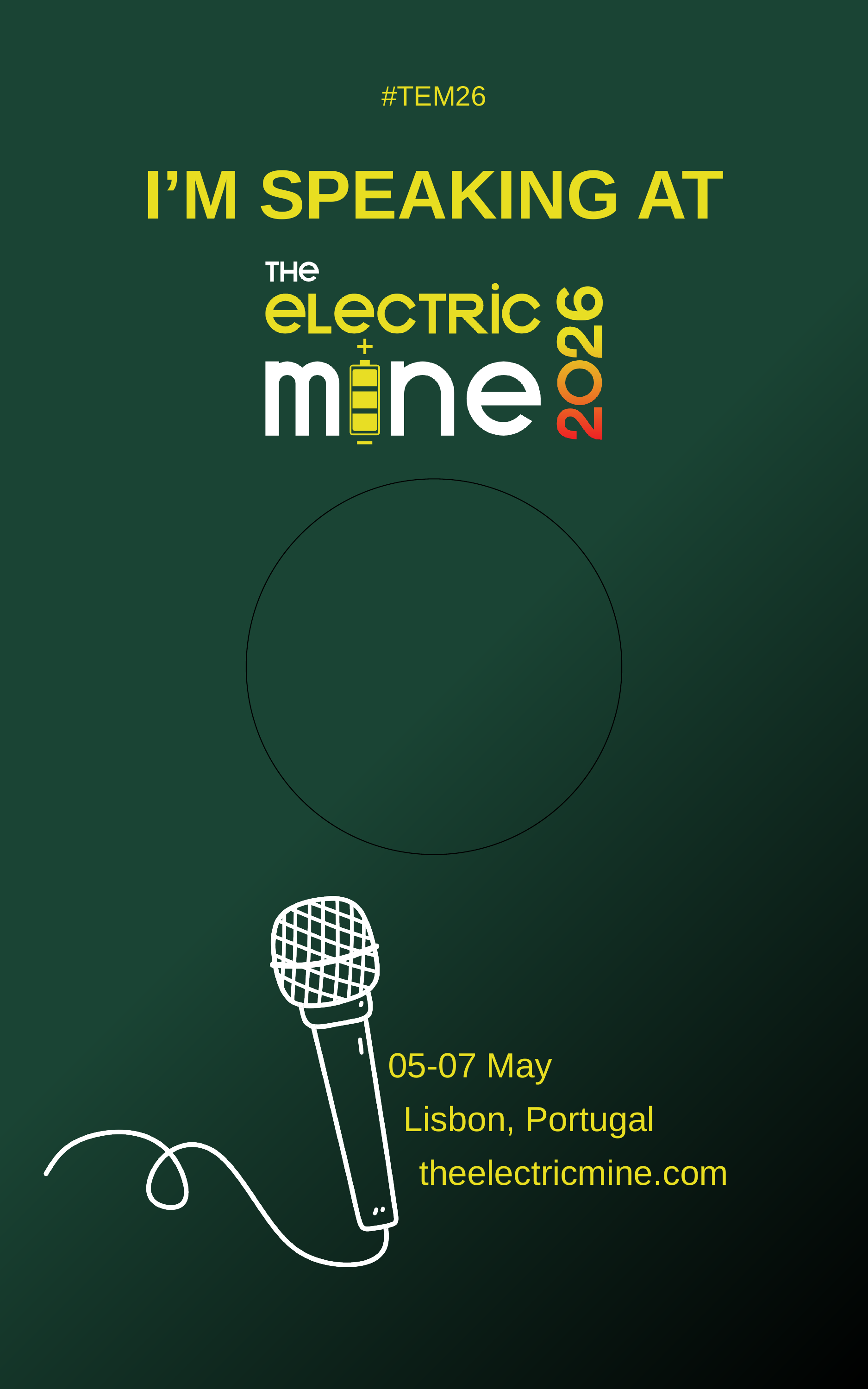

#TEM26
I’M SPEAKING AT

05-07 May
Lisbon, Portugal
theelectricmine.com